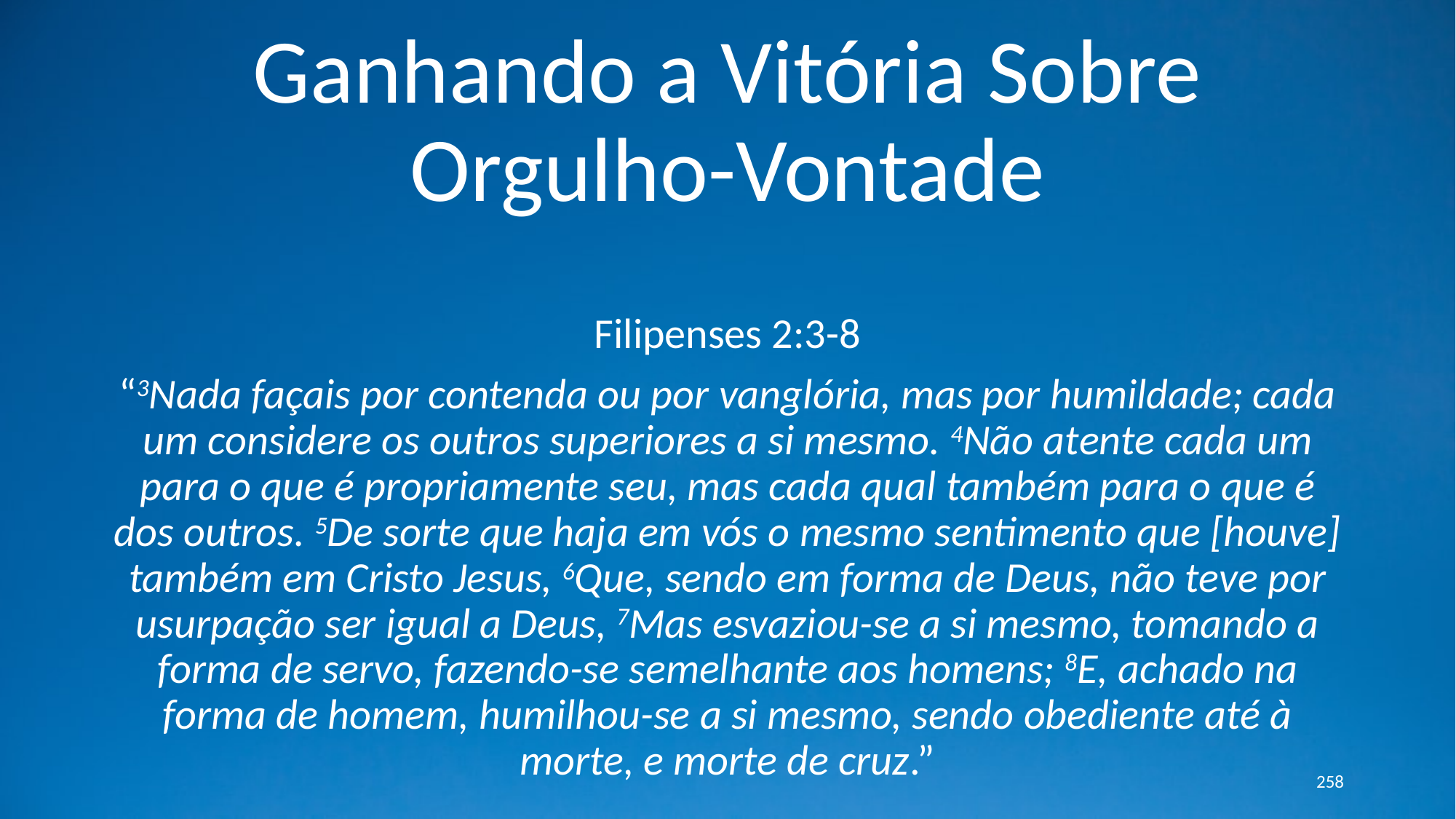

# Ganhando a Vitória Sobre Orgulho-Vontade
Filipenses 2:3-8
“3Nada façais por contenda ou por vanglória, mas por humildade; cada um considere os outros superiores a si mesmo. 4Não atente cada um para o que é propriamente seu, mas cada qual também para o que é dos outros. 5De sorte que haja em vós o mesmo sentimento que [houve] também em Cristo Jesus, 6Que, sendo em forma de Deus, não teve por usurpação ser igual a Deus, 7Mas esvaziou-se a si mesmo, tomando a forma de servo, fazendo-se semelhante aos homens; 8E, achado na forma de homem, humilhou-se a si mesmo, sendo obediente até à morte, e morte de cruz.”
258